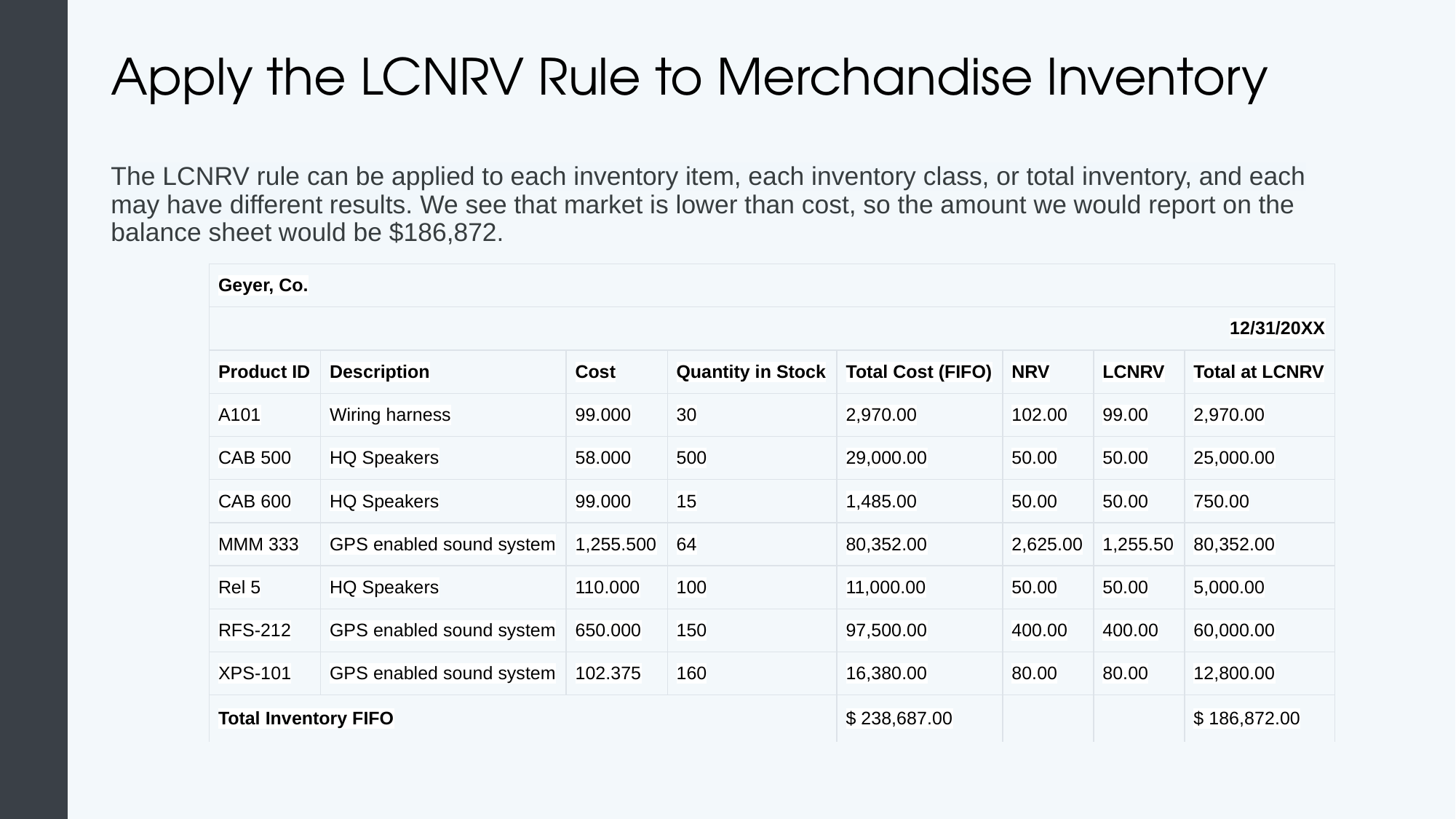

# Apply the LCNRV Rule to Merchandise Inventory
The LCNRV rule can be applied to each inventory item, each inventory class, or total inventory, and each may have different results. We see that market is lower than cost, so the amount we would report on the balance sheet would be $186,872.

| Geyer, Co. |  |  |  |  |  |  |  |
| --- | --- | --- | --- | --- | --- | --- | --- |
| 12/31/20XX |  |  |  |  |  |  |  |
| Product ID | Description | Cost | Quantity in Stock | Total Cost (FIFO) | NRV | LCNRV | Total at LCNRV |
| A101 | Wiring harness | 99.000 | 30 | 2,970.00 | 102.00 | 99.00 | 2,970.00 |
| CAB 500 | HQ Speakers | 58.000 | 500 | 29,000.00 | 50.00 | 50.00 | 25,000.00 |
| CAB 600 | HQ Speakers | 99.000 | 15 | 1,485.00 | 50.00 | 50.00 | 750.00 |
| MMM 333 | GPS enabled sound system | 1,255.500 | 64 | 80,352.00 | 2,625.00 | 1,255.50 | 80,352.00 |
| Rel 5 | HQ Speakers | 110.000 | 100 | 11,000.00 | 50.00 | 50.00 | 5,000.00 |
| RFS-212 | GPS enabled sound system | 650.000 | 150 | 97,500.00 | 400.00 | 400.00 | 60,000.00 |
| XPS-101 | GPS enabled sound system | 102.375 | 160 | 16,380.00 | 80.00 | 80.00 | 12,800.00 |
| Total Inventory FIFO |  |  |  | $ 238,687.00 |  |  | $ 186,872.00 |